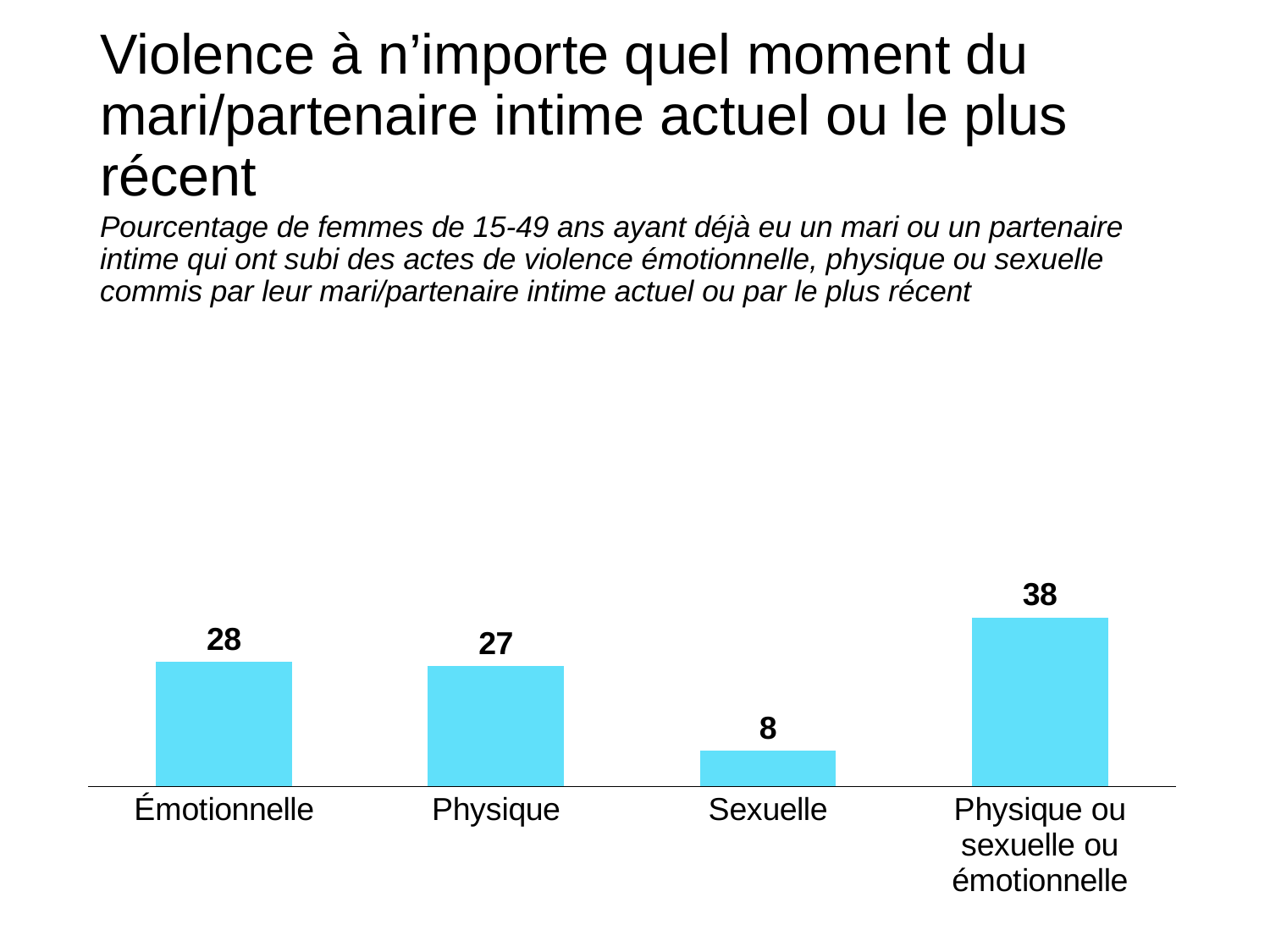

# Violence à n’importe quel moment du mari/partenaire intime actuel ou le plus récent
Pourcentage de femmes de 15-49 ans ayant déjà eu un mari ou un partenaire intime qui ont subi des actes de violence émotionnelle, physique ou sexuelle commis par leur mari/partenaire intime actuel ou par le plus récent

### Chart

| Category | Émotionnelle |
|---|---|
| Émotionnelle | 28.0 |
| Physique | 27.0 |
| Sexuelle | 8.0 |
| Physique ou sexuelle ou émotionnelle | 38.0 |